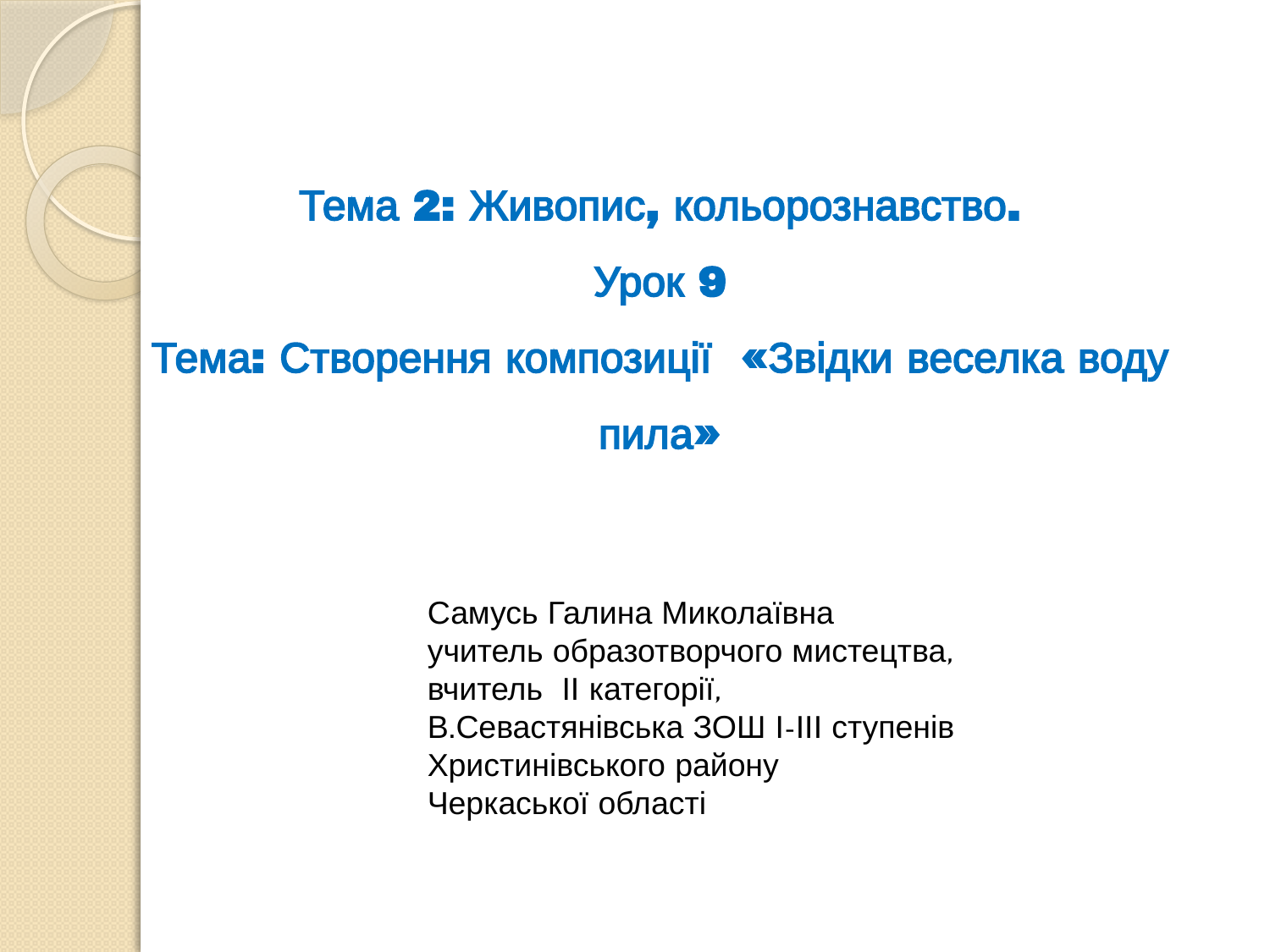

Тема 2: Живопис, кольорознавство.
Урок 9
Тема: Створення композиції  «Звідки веселка воду пила»
Самусь Галина Миколаївна
учитель образотворчого мистецтва, вчитель  ІІ категорії,
В.Севастянівська ЗОШ І-ІІІ ступенів
Христинівського району
Черкаської області